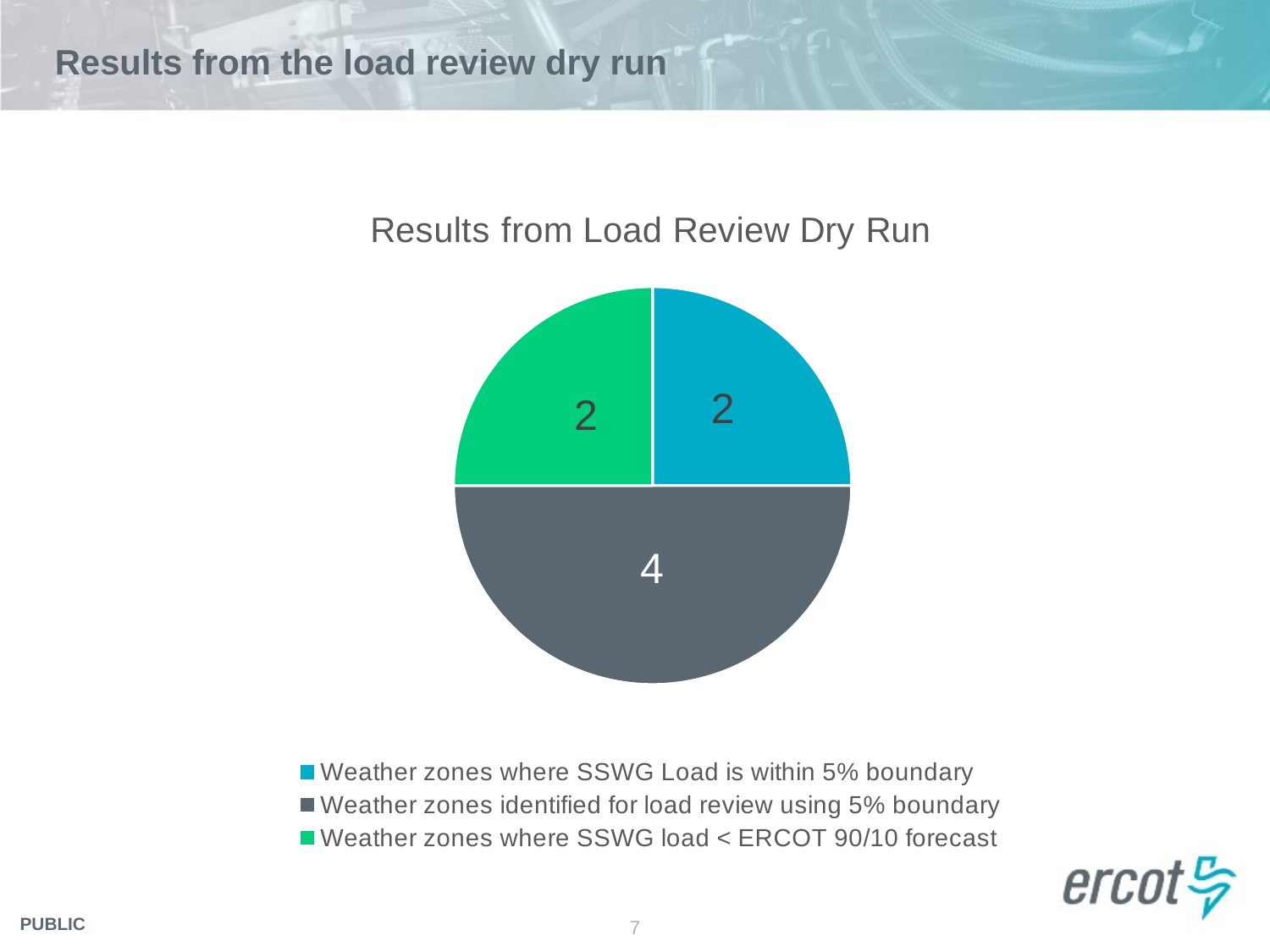

# Results from the load review dry run

### Chart: Results from Load Review Dry Run

| Category |  |
|---|---|
| Weather zones where SSWG Load is within 5% boundary | 2.0 |
| Weather zones identified for load review using 5% boundary | 4.0 |
| Weather zones where SSWG load < ERCOT 90/10 forecast | 2.0 |
2
3
2
7